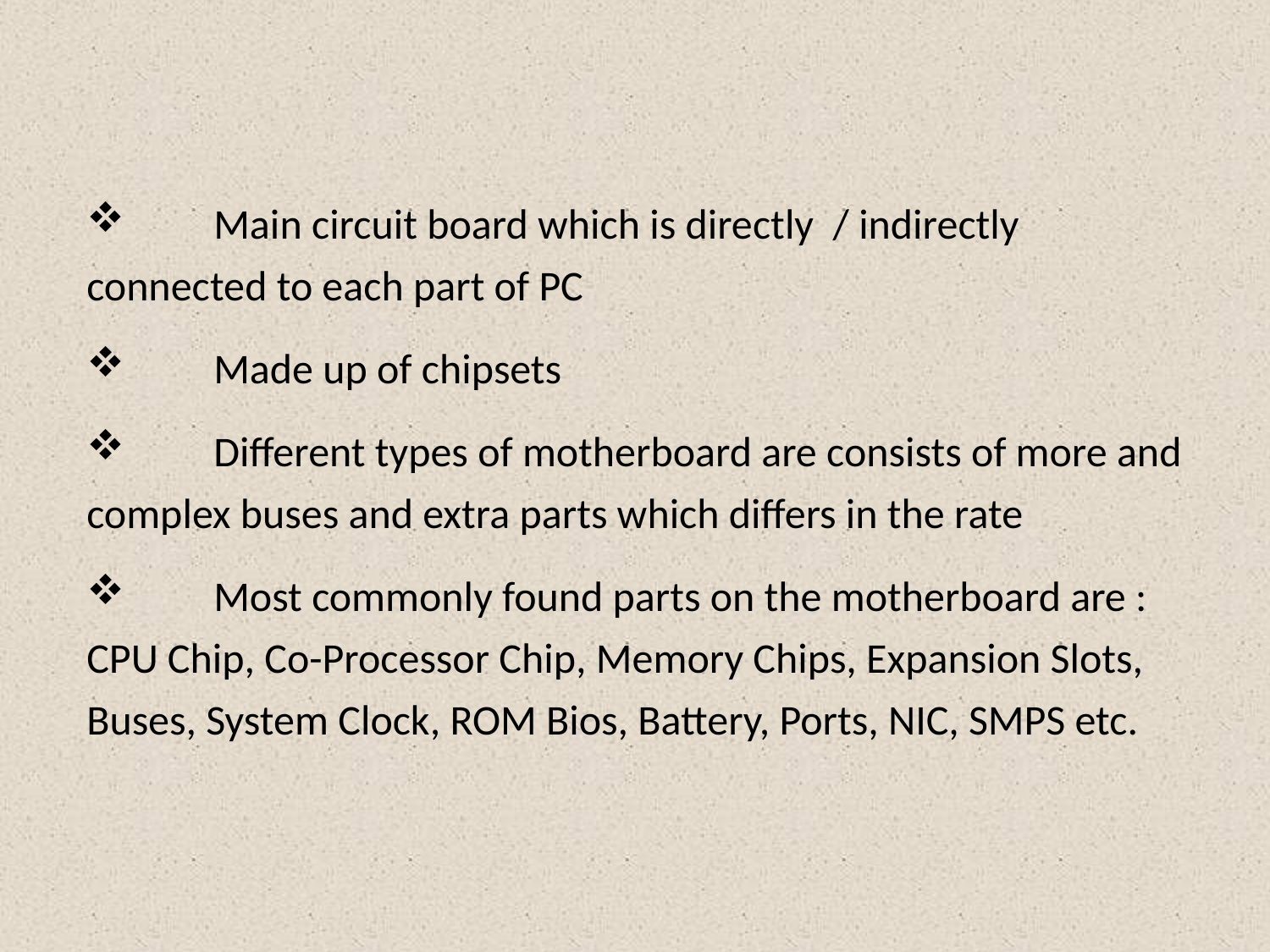

Main circuit board which is directly  / indirectly connected to each part of PC
 	Made up of chipsets
 	Different types of motherboard are consists of more and complex buses and extra parts which differs in the rate
 	Most commonly found parts on the motherboard are : CPU Chip, Co-Processor Chip, Memory Chips, Expansion Slots, Buses, System Clock, ROM Bios, Battery, Ports, NIC, SMPS etc.